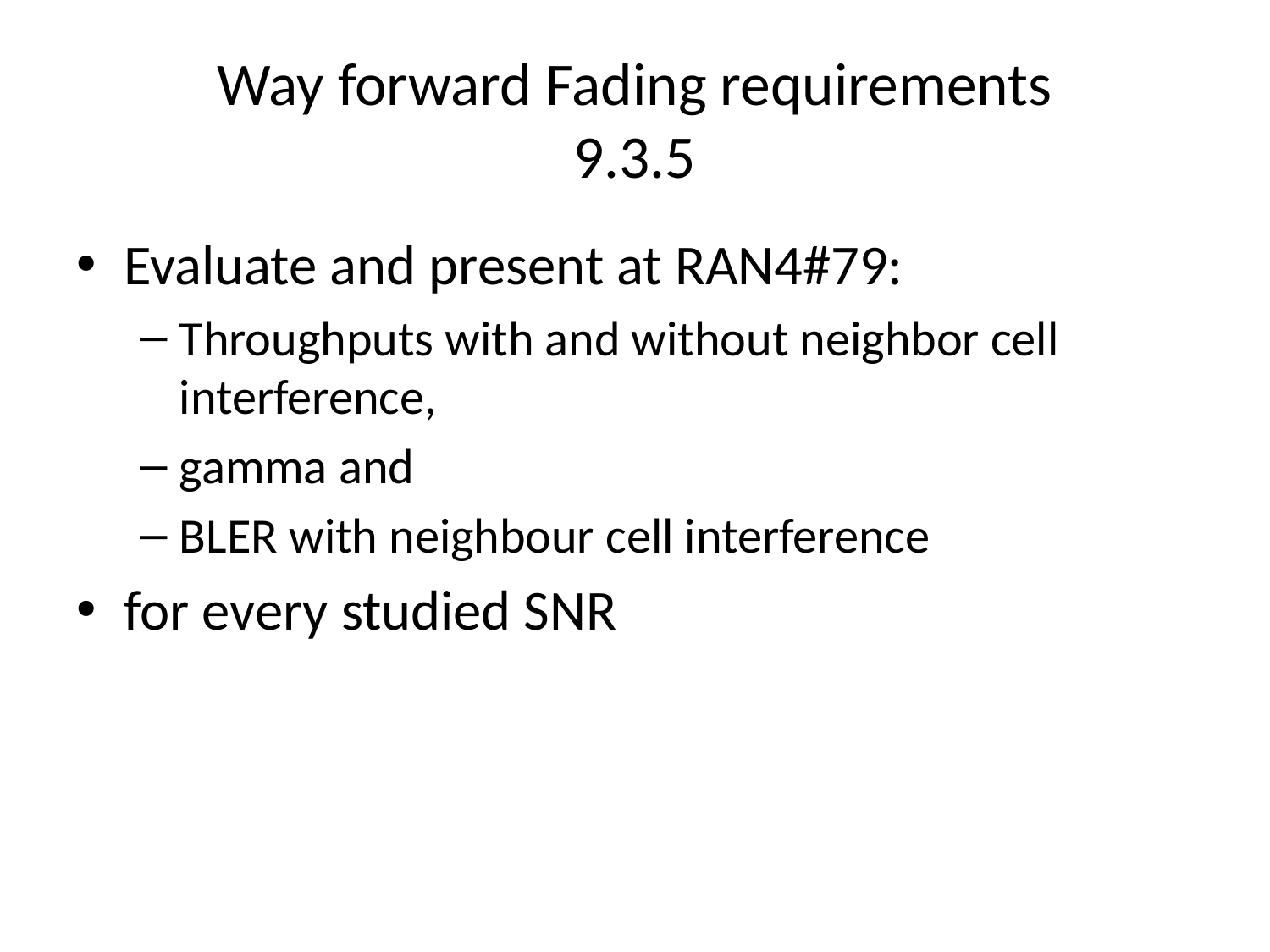

# Way forward Fading requirements 9.3.5
Evaluate and present at RAN4#79:
Throughputs with and without neighbor cell interference,
gamma and
BLER with neighbour cell interference
for every studied SNR